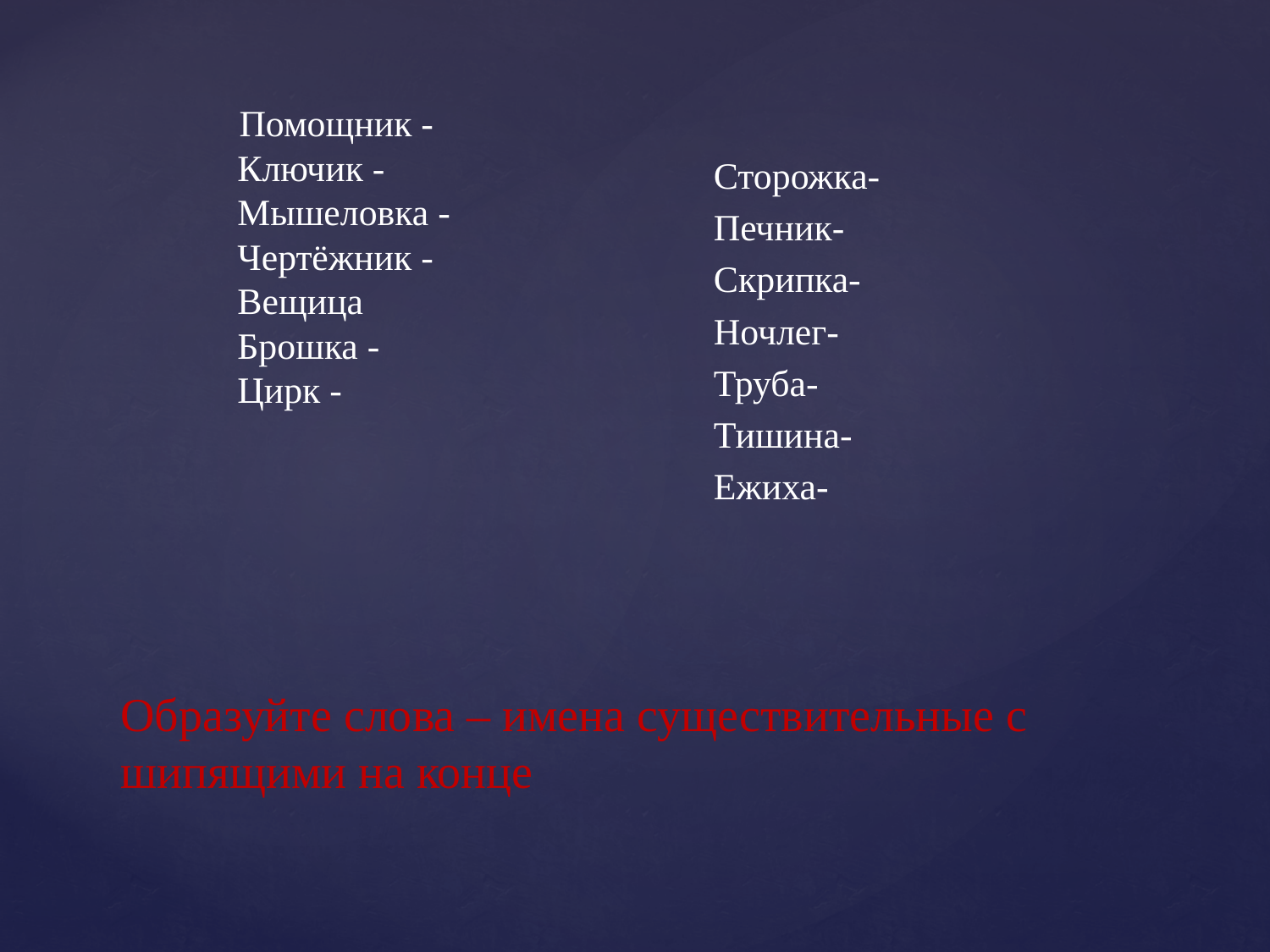

Помощник - 
Ключик -
Мышеловка -
Чертёжник -
Вещица
Брошка -
Цирк -

Сторожка-
Печник-
Скрипка-
Ночлег-
Труба-
Тишина-
Ежиха-
# Образуйте слова – имена существительные с шипящими на конце